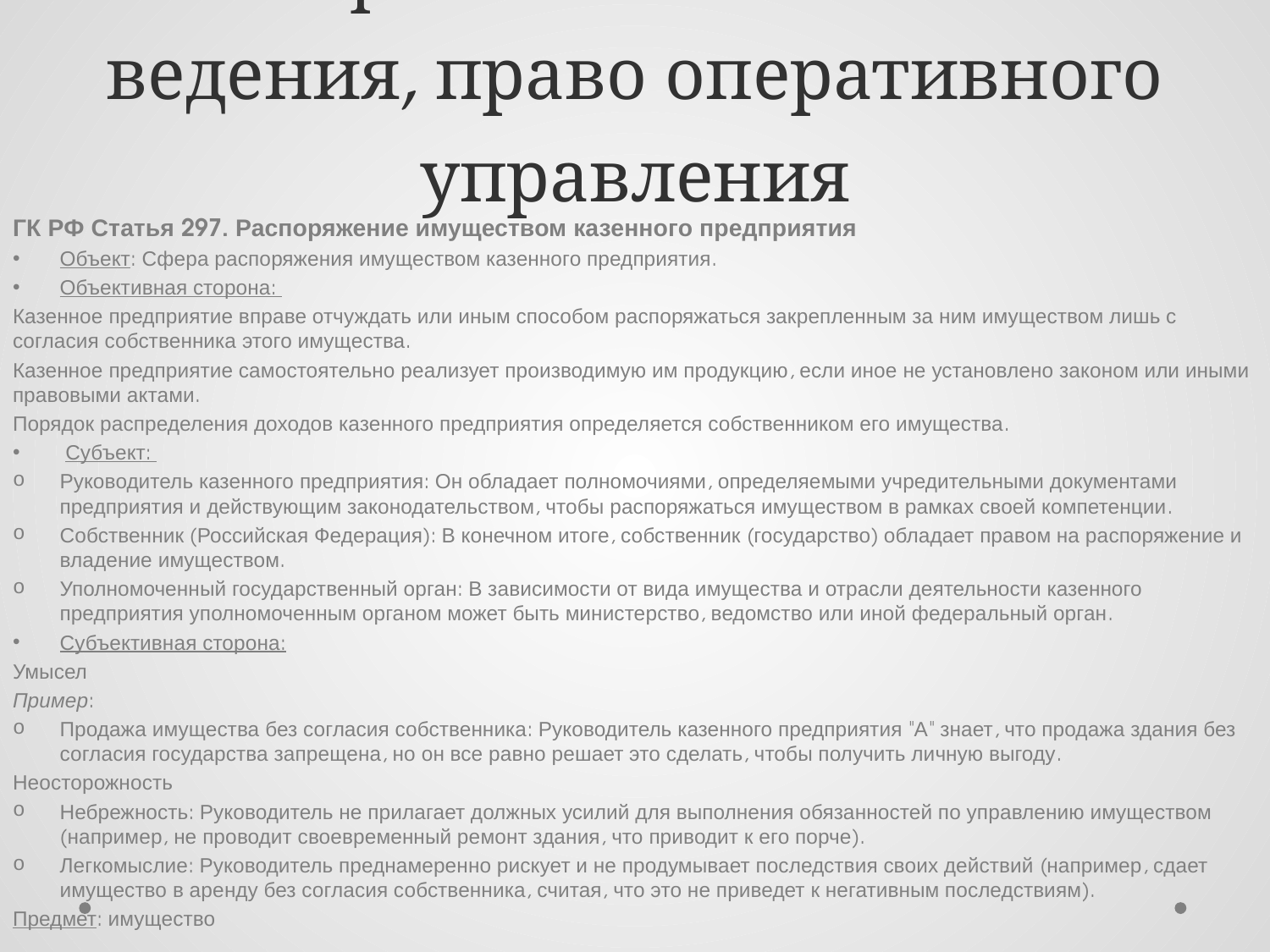

# 22.  Право хозяйственного ведения, право оперативного управления
ГК РФ Статья 297. Распоряжение имуществом казенного предприятия
Объект: Сфера распоряжения имуществом казенного предприятия.
Объективная сторона:
Казенное предприятие вправе отчуждать или иным способом распоряжаться закрепленным за ним имуществом лишь с согласия собственника этого имущества.
Казенное предприятие самостоятельно реализует производимую им продукцию, если иное не установлено законом или иными правовыми актами.
Порядок распределения доходов казенного предприятия определяется собственником его имущества.
 Субъект:
Руководитель казенного предприятия: Он обладает полномочиями, определяемыми учредительными документами предприятия и действующим законодательством, чтобы распоряжаться имуществом в рамках своей компетенции.
Собственник (Российская Федерация): В конечном итоге, собственник (государство) обладает правом на распоряжение и владение имуществом.
Уполномоченный государственный орган: В зависимости от вида имущества и отрасли деятельности казенного предприятия уполномоченным органом может быть министерство, ведомство или иной федеральный орган.
Субъективная сторона:
Умысел
Пример:
Продажа имущества без согласия собственника: Руководитель казенного предприятия "А" знает, что продажа здания без согласия государства запрещена, но он все равно решает это сделать, чтобы получить личную выгоду.
Неосторожность
Небрежность: Руководитель не прилагает должных усилий для выполнения обязанностей по управлению имуществом (например, не проводит своевременный ремонт здания, что приводит к его порче).
Легкомыслие: Руководитель преднамеренно рискует и не продумывает последствия своих действий (например, сдает имущество в аренду без согласия собственника, считая, что это не приведет к негативным последствиям).
Предмет: имущество